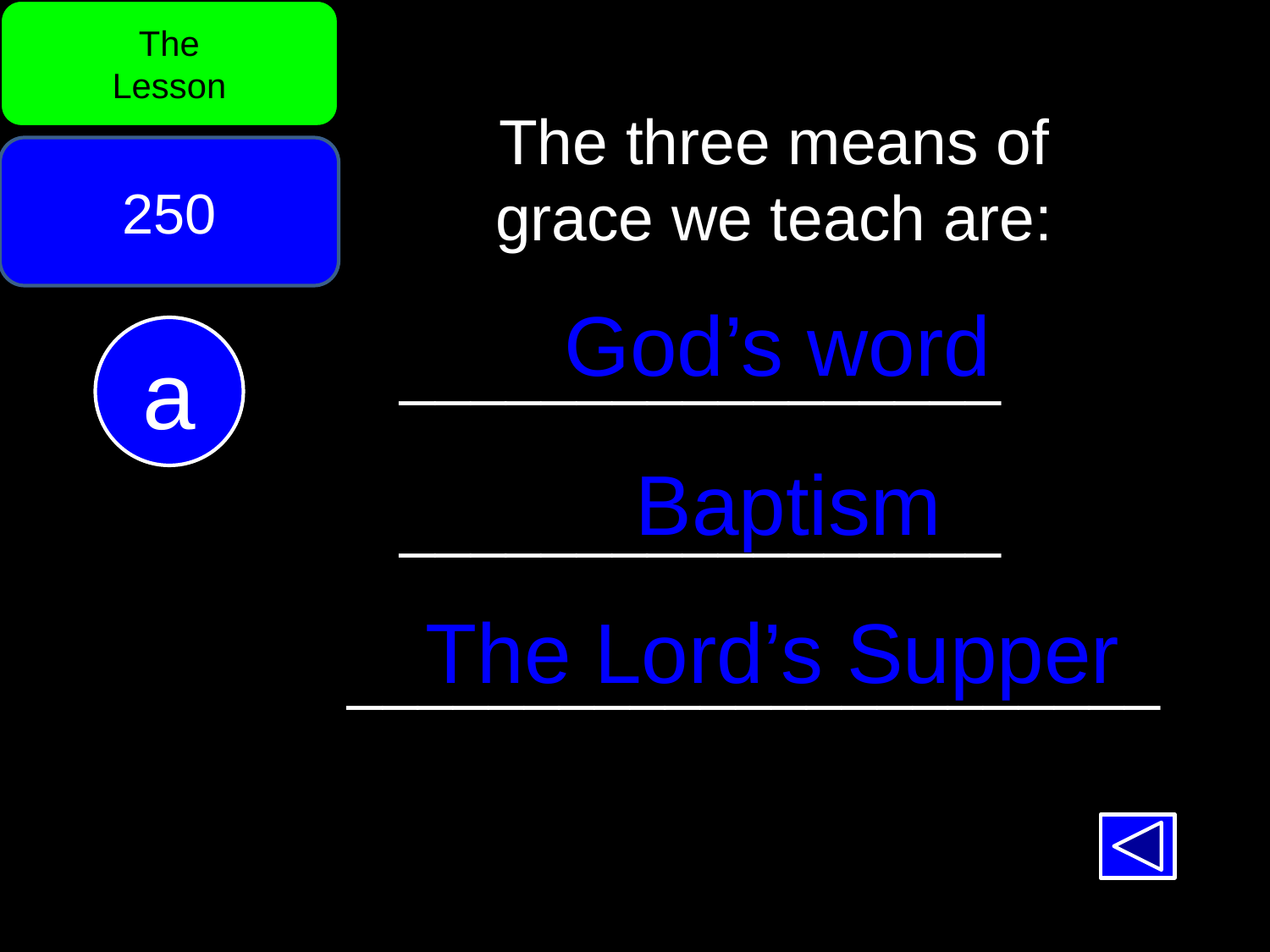

The
Lesson
The three means of
grace we teach are:

    _________________

    _________________

 _______________________
250
God’s word
a
Baptism
The Lord’s Supper